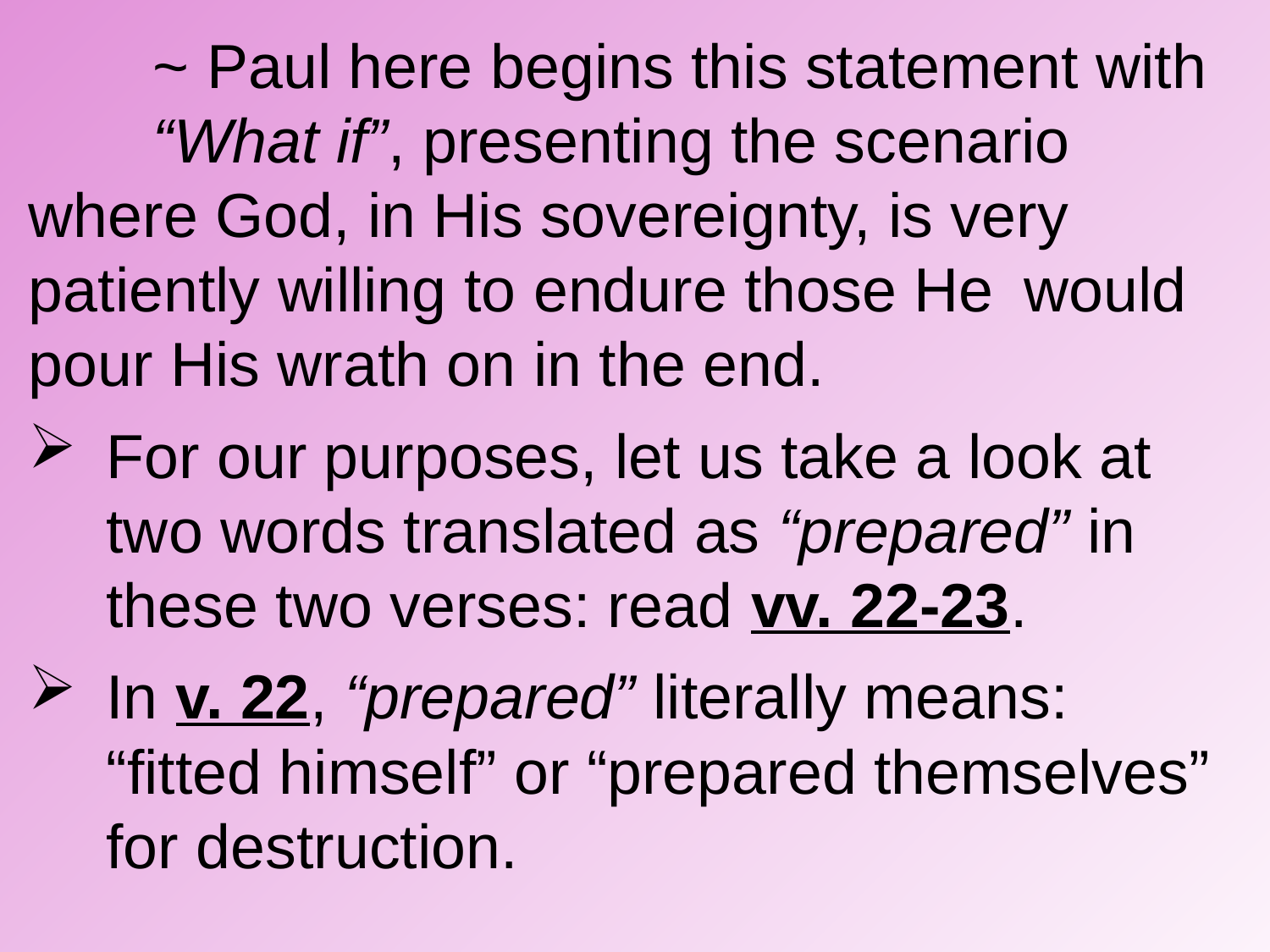

~ Paul here begins this statement with    				“What if”, presenting the scenario 					where God, in His sovereignty, is very 				patiently willing to endure those He 					would pour His wrath on in the end.
For our purposes, let us take a look at two words translated as “prepared” in these two verses: read vv. 22-23.
In v. 22, “prepared” literally means: “fitted himself” or “prepared themselves” for destruction.